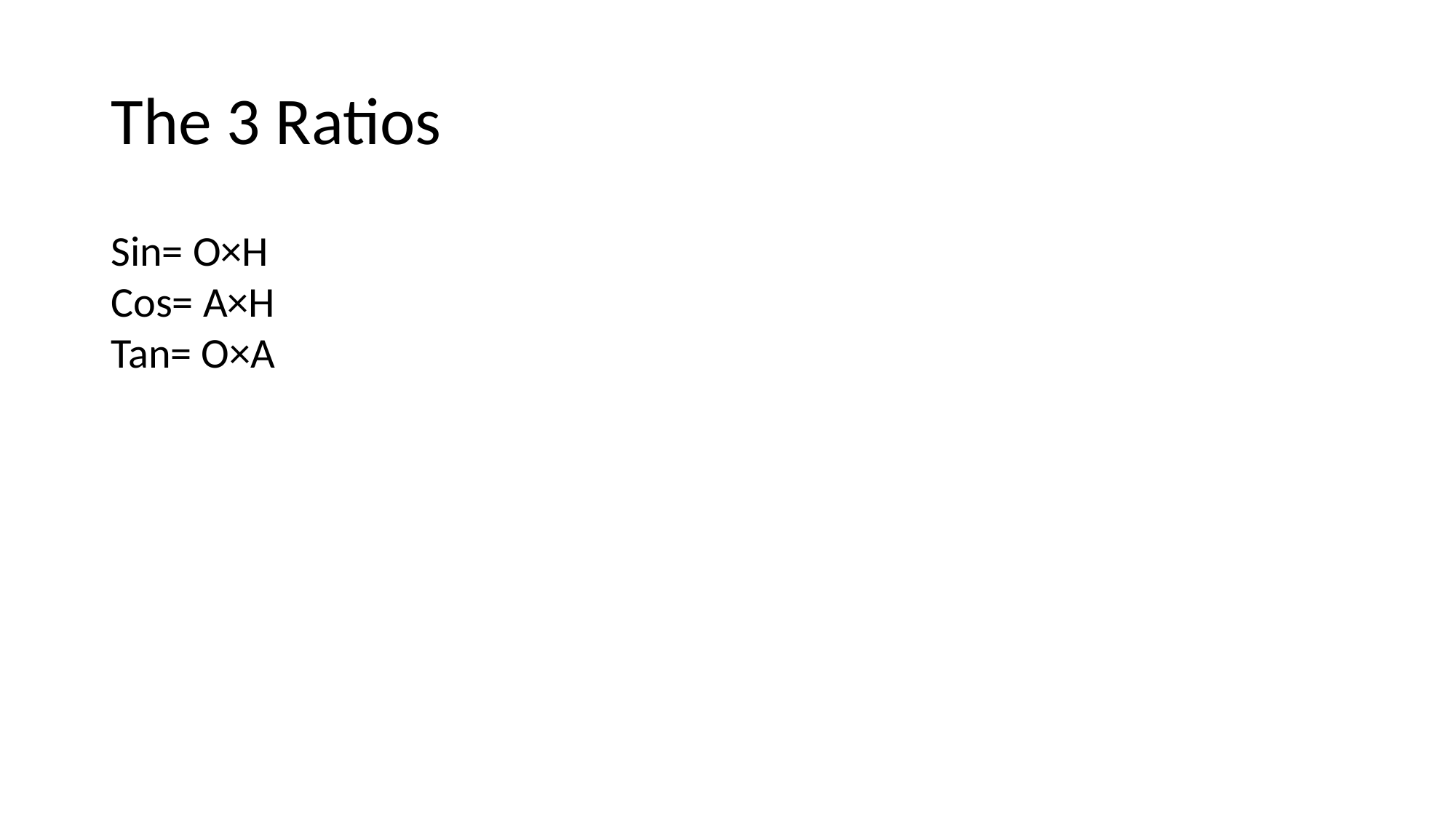

# The 3 Ratios
Sin= O×H
Cos= A×H
Tan= O×A